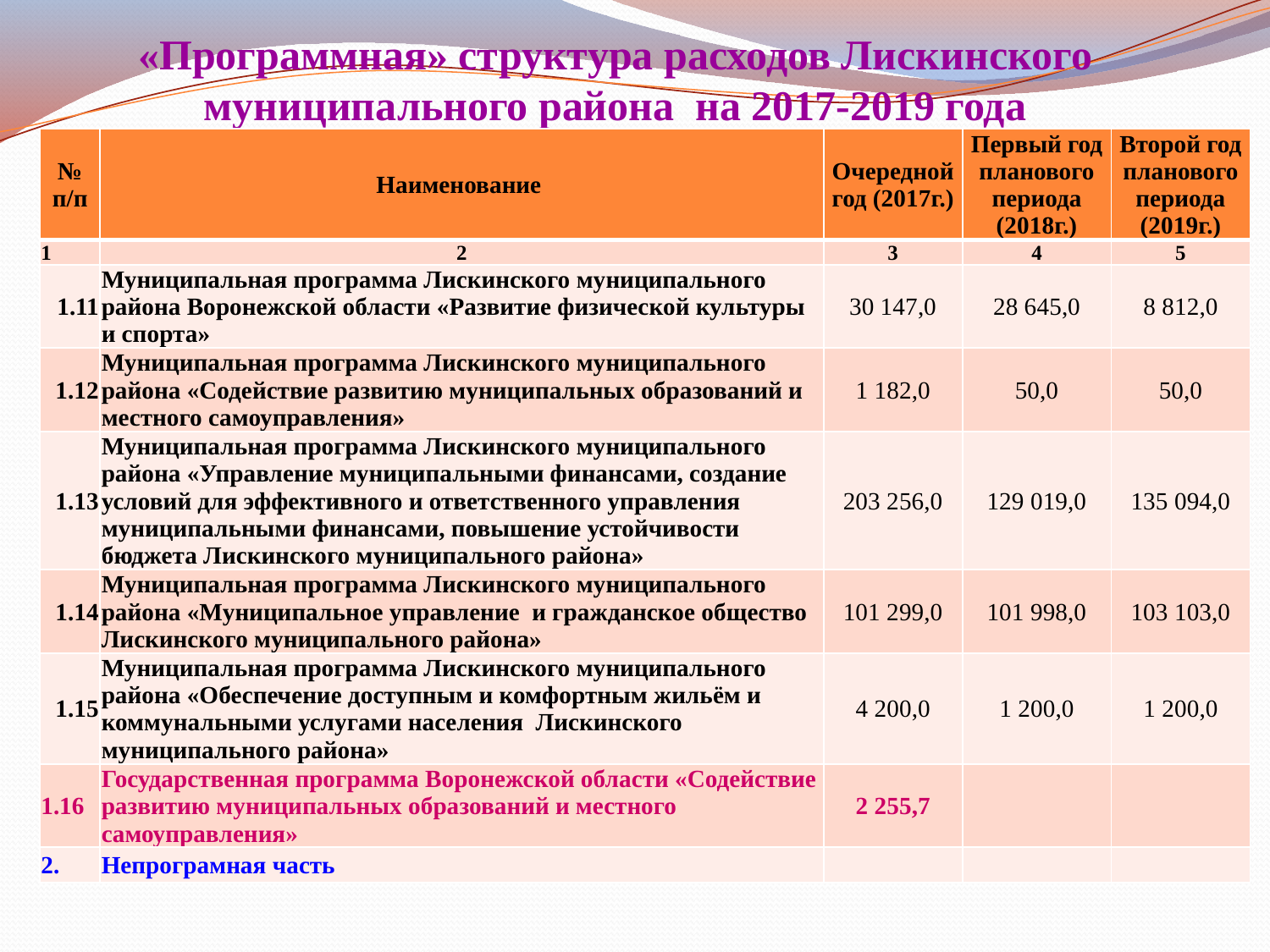

# «Программная» структура расходов Лискинского муниципального района  на 2017-2019 года
| № п/п | Наименование | Очередной год (2017г.) | Первый год планового периода (2018г.) | Второй год планового периода (2019г.) |
| --- | --- | --- | --- | --- |
| 1 | 2 | 3 | 4 | 5 |
| 1.11 | Муниципальная программа Лискинского муниципального района Воронежской области «Развитие физической культуры и спорта» | 30 147,0 | 28 645,0 | 8 812,0 |
| 1.12 | Муниципальная программа Лискинского муниципального района «Содействие развитию муниципальных образований и местного самоуправления» | 1 182,0 | 50,0 | 50,0 |
| 1.13 | Муниципальная программа Лискинского муниципального района «Управление муниципальными финансами, создание условий для эффективного и ответственного управления муниципальными финансами, повышение устойчивости бюджета Лискинского муниципального района» | 203 256,0 | 129 019,0 | 135 094,0 |
| 1.14 | Муниципальная программа Лискинского муниципального района «Муниципальное управление и гражданское общество Лискинского муниципального района» | 101 299,0 | 101 998,0 | 103 103,0 |
| 1.15 | Муниципальная программа Лискинского муниципального района «Обеспечение доступным и комфортным жильём и коммунальными услугами населения Лискинского муниципального района» | 4 200,0 | 1 200,0 | 1 200,0 |
| 1.16 | Государственная программа Воронежской области «Содействие развитию муниципальных образований и местного самоуправления» | 2 255,7 |  |  |
| 2. | Непрограмная часть |  |  |  |